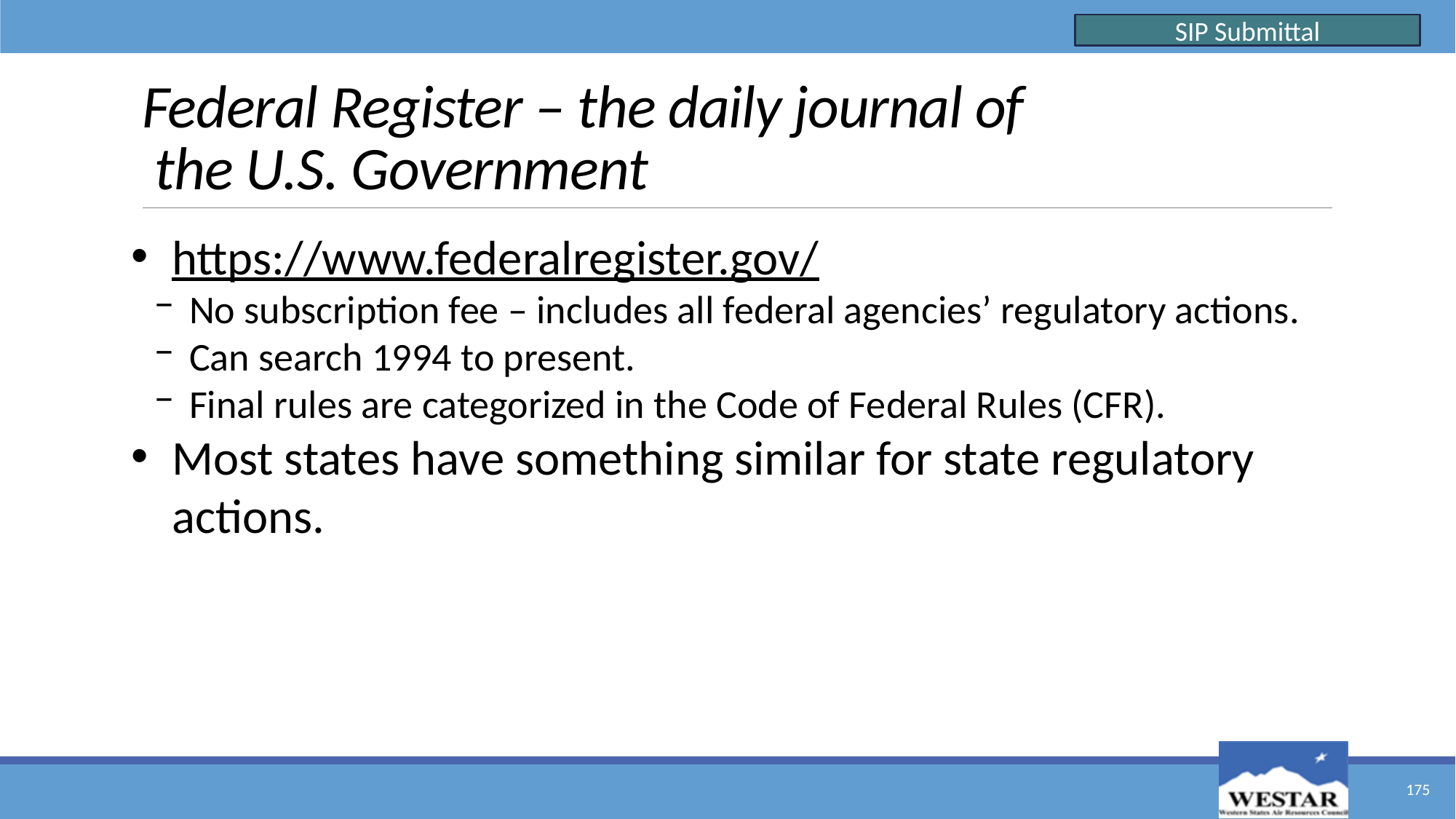

SIP Submittal
# Federal Register – the daily journal of the U.S. Government
https://www.federalregister.gov/
No subscription fee – includes all federal agencies’ regulatory actions.
Can search 1994 to present.
Final rules are categorized in the Code of Federal Rules (CFR).
Most states have something similar for state regulatory actions.

175